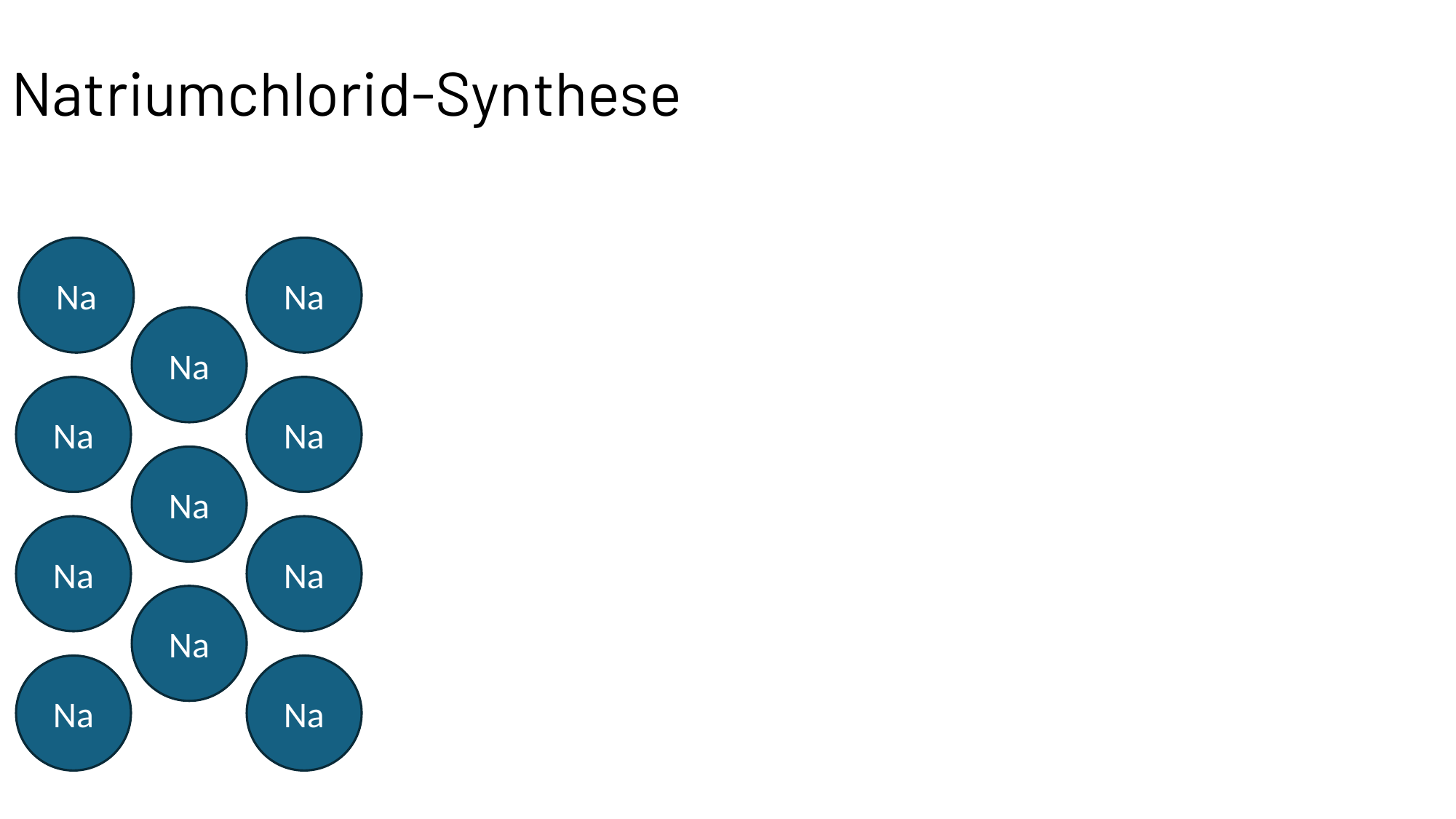

Natriumchlorid-Synthese
Cl
Cl
Na
Na
Na
Na
Na
Na
Na
Na
Na
Na
Na
4